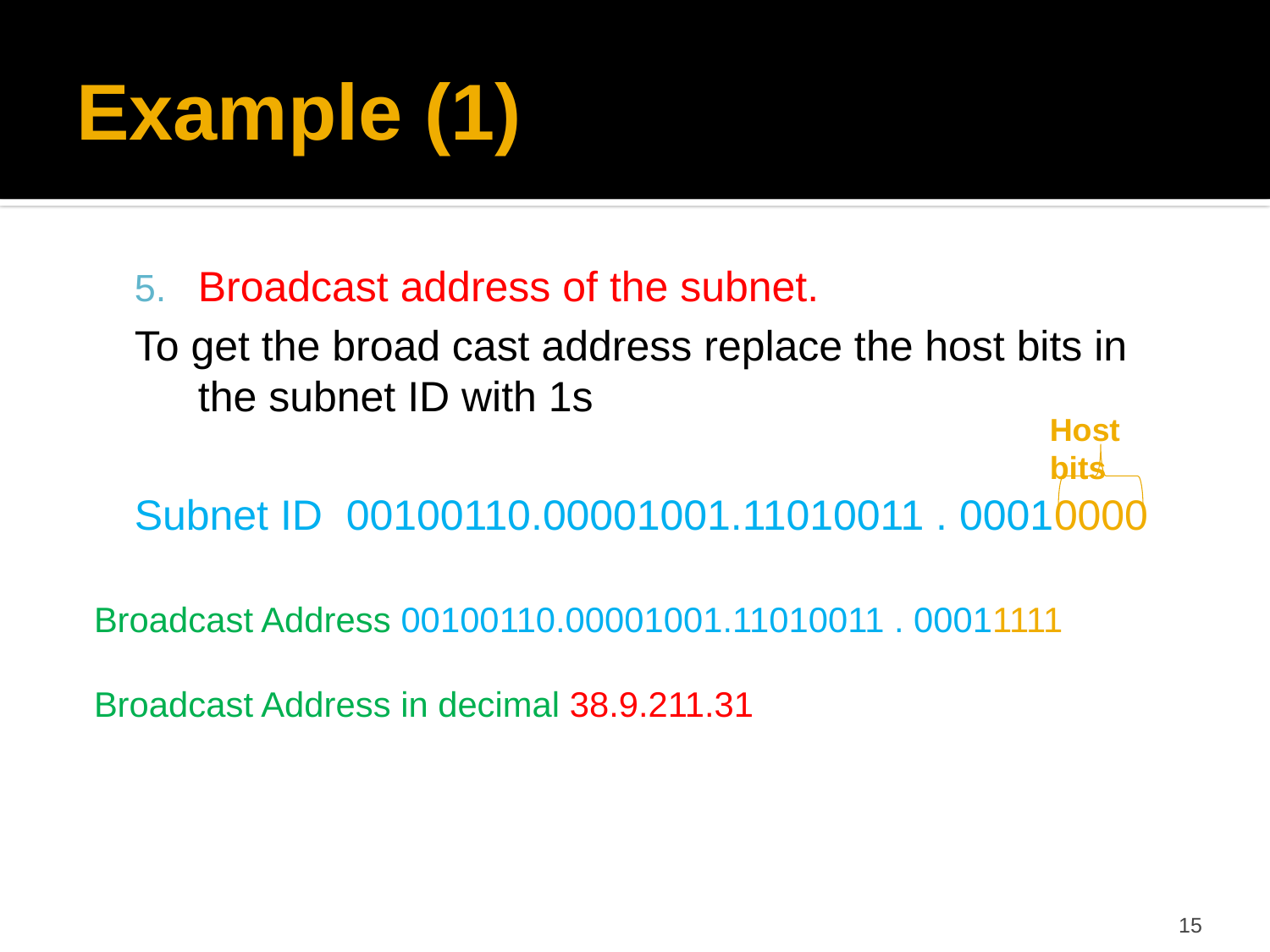

# Example (1)
Broadcast address of the subnet.
To get the broad cast address replace the host bits in the subnet ID with 1s

Subnet ID  00100110.00001001.11010011 . 00010000

Broadcast Address 00100110.00001001.11010011 . 00011111

Broadcast Address in decimal 38.9.211.31
Host bits

15